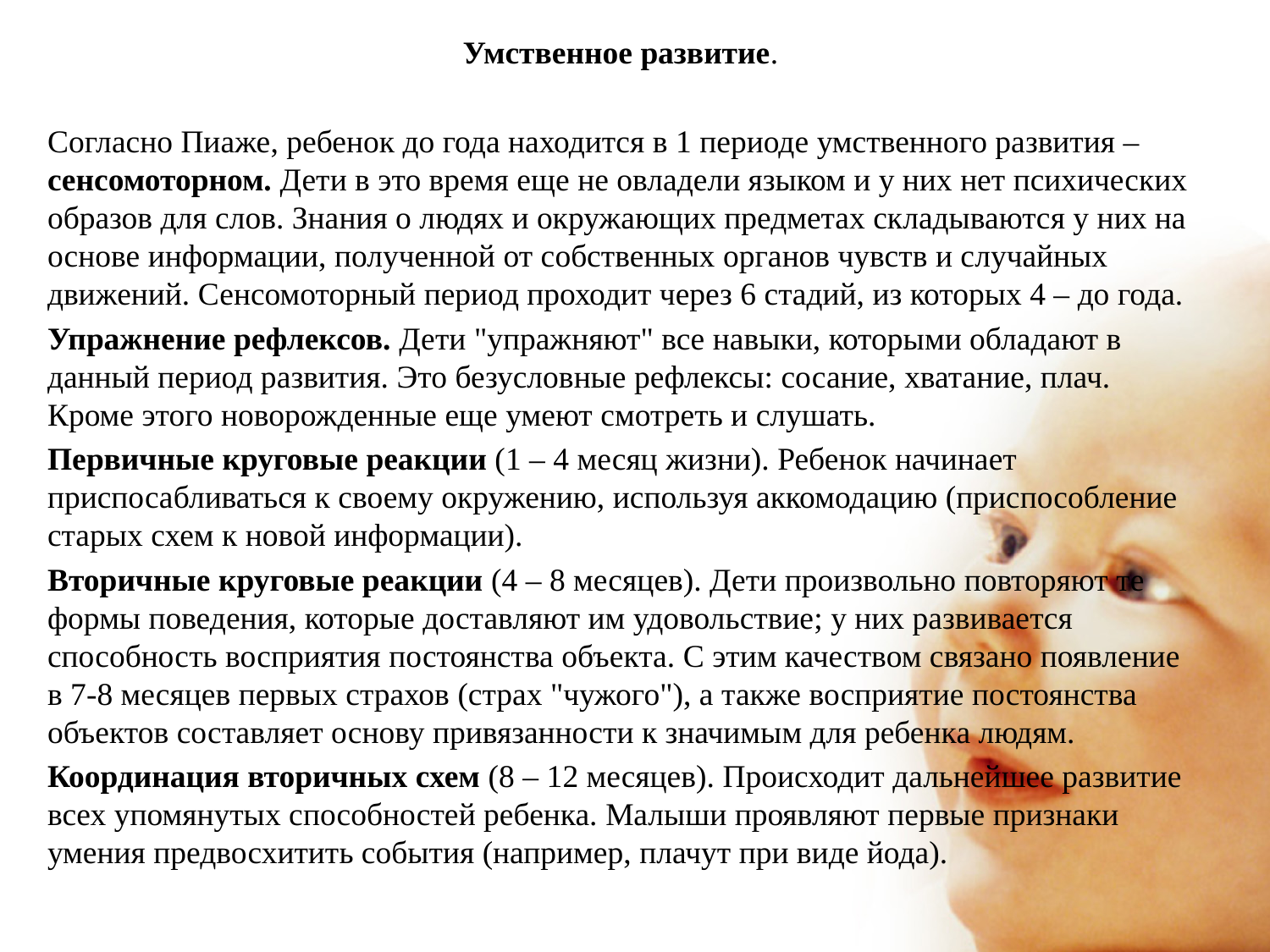

Умственное развитие.

Согласно Пиаже, ребенок до года находится в 1 периоде умственного развития – сенсомоторном. Дети в это время еще не овладели языком и у них нет психических образов для слов. Знания о людях и окружающих предметах складываются у них на основе информации, полученной от собственных органов чувств и случайных движений. Сенсомоторный период проходит через 6 стадий, из которых 4 – до года.
Упражнение рефлексов. Дети "упражняют" все навыки, которыми обладают в данный период развития. Это безусловные рефлексы: сосание, хватание, плач. Кроме этого новорожденные еще умеют смотреть и слушать.
Первичные круговые реакции (1 – 4 месяц жизни). Ребенок начинает приспосабливаться к своему окружению, используя аккомодацию (приспособление старых схем к новой информации).
Вторичные круговые реакции (4 – 8 месяцев). Дети произвольно повторяют те формы поведения, которые доставляют им удовольствие; у них развивается способность восприятия постоянства объекта. С этим качеством связано появление в 7-8 месяцев первых страхов (страх "чужого"), а также восприятие постоянства объектов составляет основу привязанности к значимым для ребенка людям.
Координация вторичных схем (8 – 12 месяцев). Происходит дальнейшее развитие всех упомянутых способностей ребенка. Малыши проявляют первые признаки умения предвосхитить события (например, плачут при виде йода).